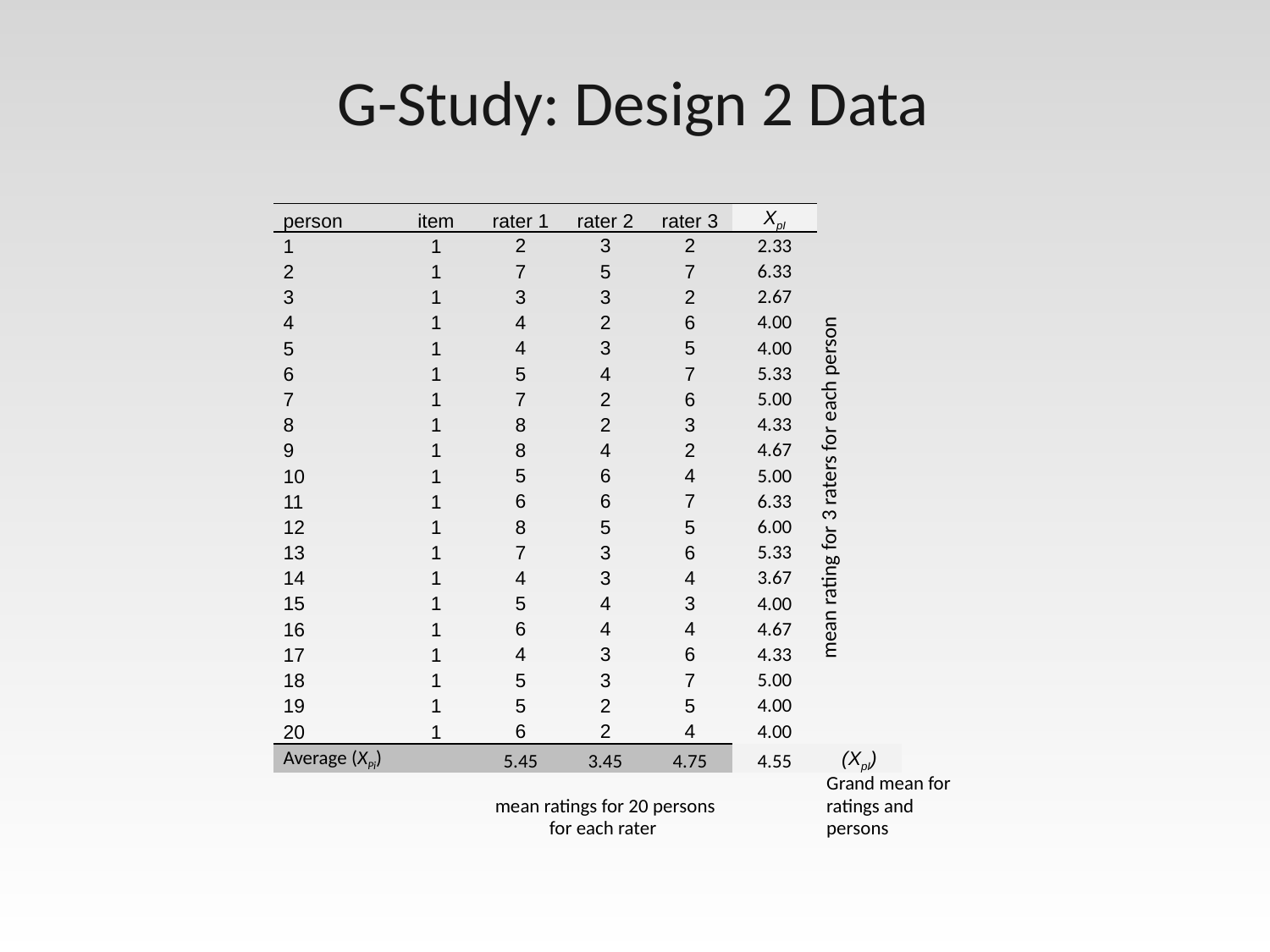

# G-Study: Design 2 Data
| person | item | rater 1 | rater 2 | rater 3 | XpI |  |  |
| --- | --- | --- | --- | --- | --- | --- | --- |
| 1 | 1 | 2 | 3 | 2 | 2.33 | mean rating for 3 raters for each person |  |
| 2 | 1 | 7 | 5 | 7 | 6.33 |  |  |
| 3 | 1 | 3 | 3 | 2 | 2.67 |  |  |
| 4 | 1 | 4 | 2 | 6 | 4.00 |  |  |
| 5 | 1 | 4 | 3 | 5 | 4.00 |  |  |
| 6 | 1 | 5 | 4 | 7 | 5.33 |  |  |
| 7 | 1 | 7 | 2 | 6 | 5.00 |  |  |
| 8 | 1 | 8 | 2 | 3 | 4.33 |  |  |
| 9 | 1 | 8 | 4 | 2 | 4.67 |  |  |
| 10 | 1 | 5 | 6 | 4 | 5.00 |  |  |
| 11 | 1 | 6 | 6 | 7 | 6.33 |  |  |
| 12 | 1 | 8 | 5 | 5 | 6.00 |  |  |
| 13 | 1 | 7 | 3 | 6 | 5.33 |  |  |
| 14 | 1 | 4 | 3 | 4 | 3.67 |  |  |
| 15 | 1 | 5 | 4 | 3 | 4.00 |  |  |
| 16 | 1 | 6 | 4 | 4 | 4.67 |  |  |
| 17 | 1 | 4 | 3 | 6 | 4.33 |  |  |
| 18 | 1 | 5 | 3 | 7 | 5.00 |  |  |
| 19 | 1 | 5 | 2 | 5 | 4.00 |  |  |
| 20 | 1 | 6 | 2 | 4 | 4.00 |  |  |
| Average (XPi) |  | 5.45 | 3.45 | 4.75 | 4.55 | (XpI) |  |
|  |  | mean ratings for 20 persons for each rater |  |  |  | Grand mean for ratings and persons |  |